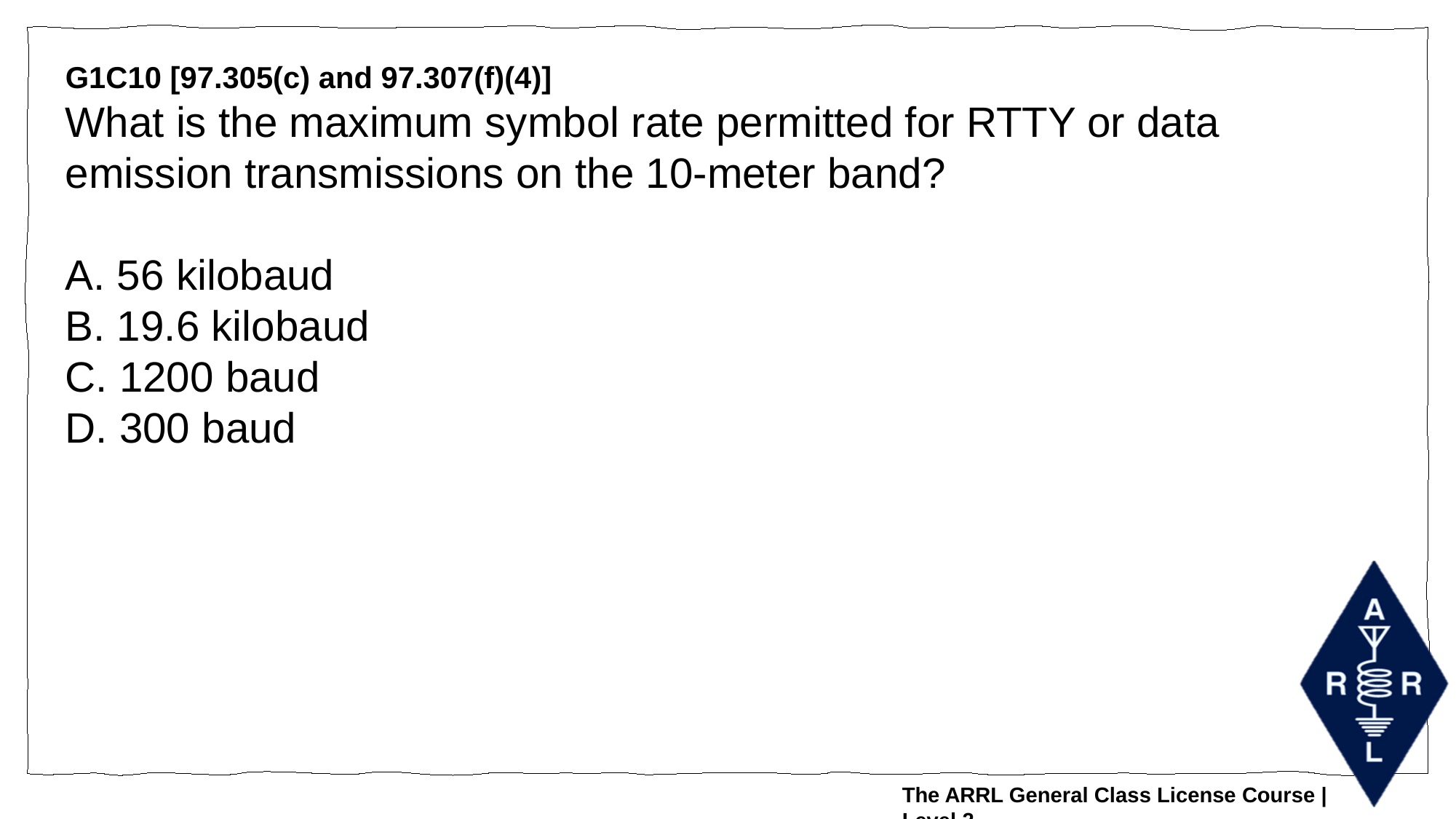

G1C10 [97.305(c) and 97.307(f)(4)]
What is the maximum symbol rate permitted for RTTY or data emission transmissions on the 10-meter band?

A. 56 kilobaud
B. 19.6 kilobaud
C. 1200 baud
D. 300 baud